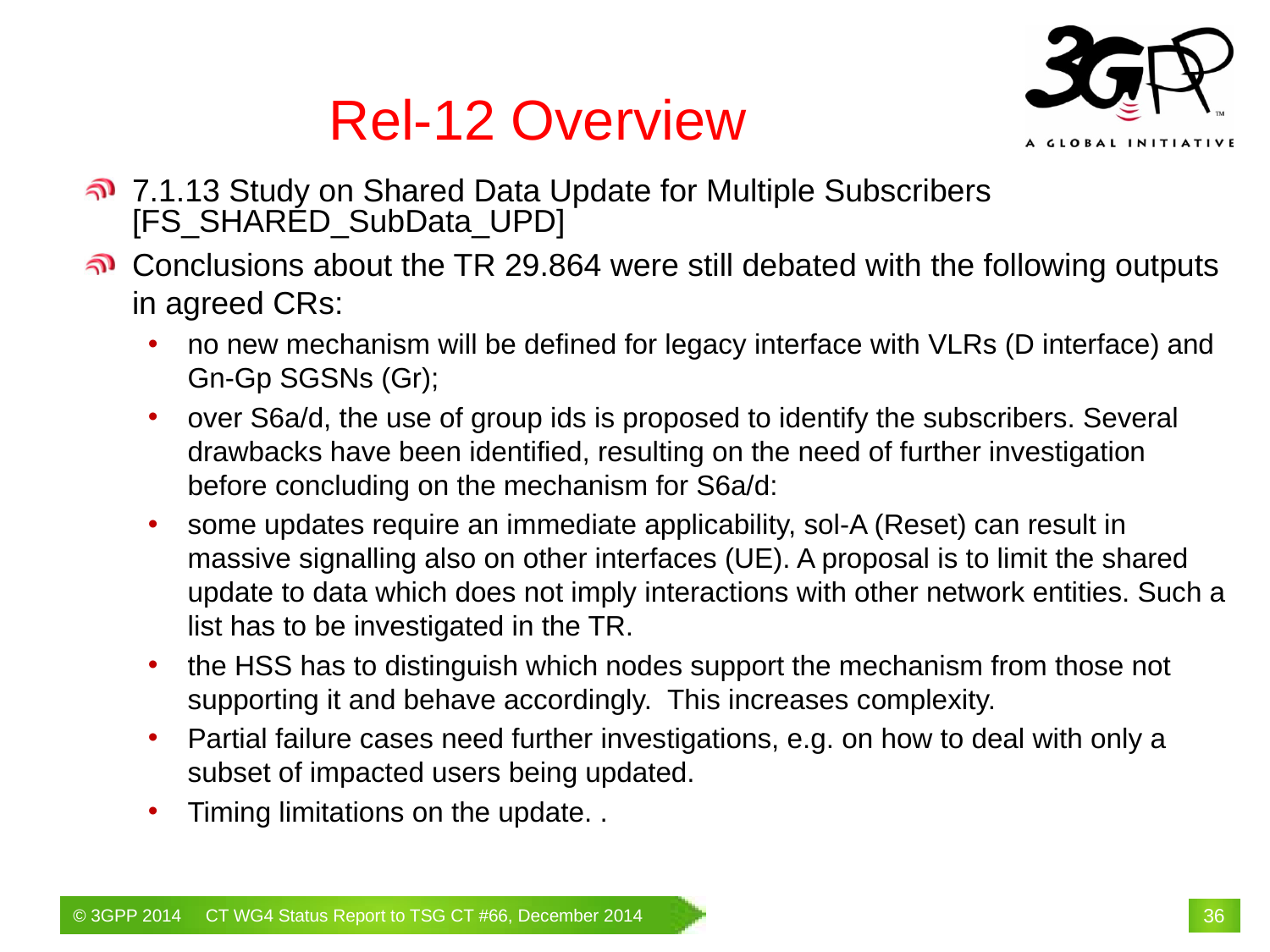

# Rel-12 Overview
7.1.13 Study on Shared Data Update for Multiple Subscribers [FS_SHARED_SubData_UPD]
Conclusions about the TR 29.864 were still debated with the following outputs in agreed CRs:
no new mechanism will be defined for legacy interface with VLRs (D interface) and Gn-Gp SGSNs (Gr);
over S6a/d, the use of group ids is proposed to identify the subscribers. Several drawbacks have been identified, resulting on the need of further investigation before concluding on the mechanism for S6a/d:
some updates require an immediate applicability, sol-A (Reset) can result in massive signalling also on other interfaces (UE). A proposal is to limit the shared update to data which does not imply interactions with other network entities. Such a list has to be investigated in the TR.
the HSS has to distinguish which nodes support the mechanism from those not supporting it and behave accordingly.  This increases complexity.
Partial failure cases need further investigations, e.g. on how to deal with only a subset of impacted users being updated.
Timing limitations on the update. .